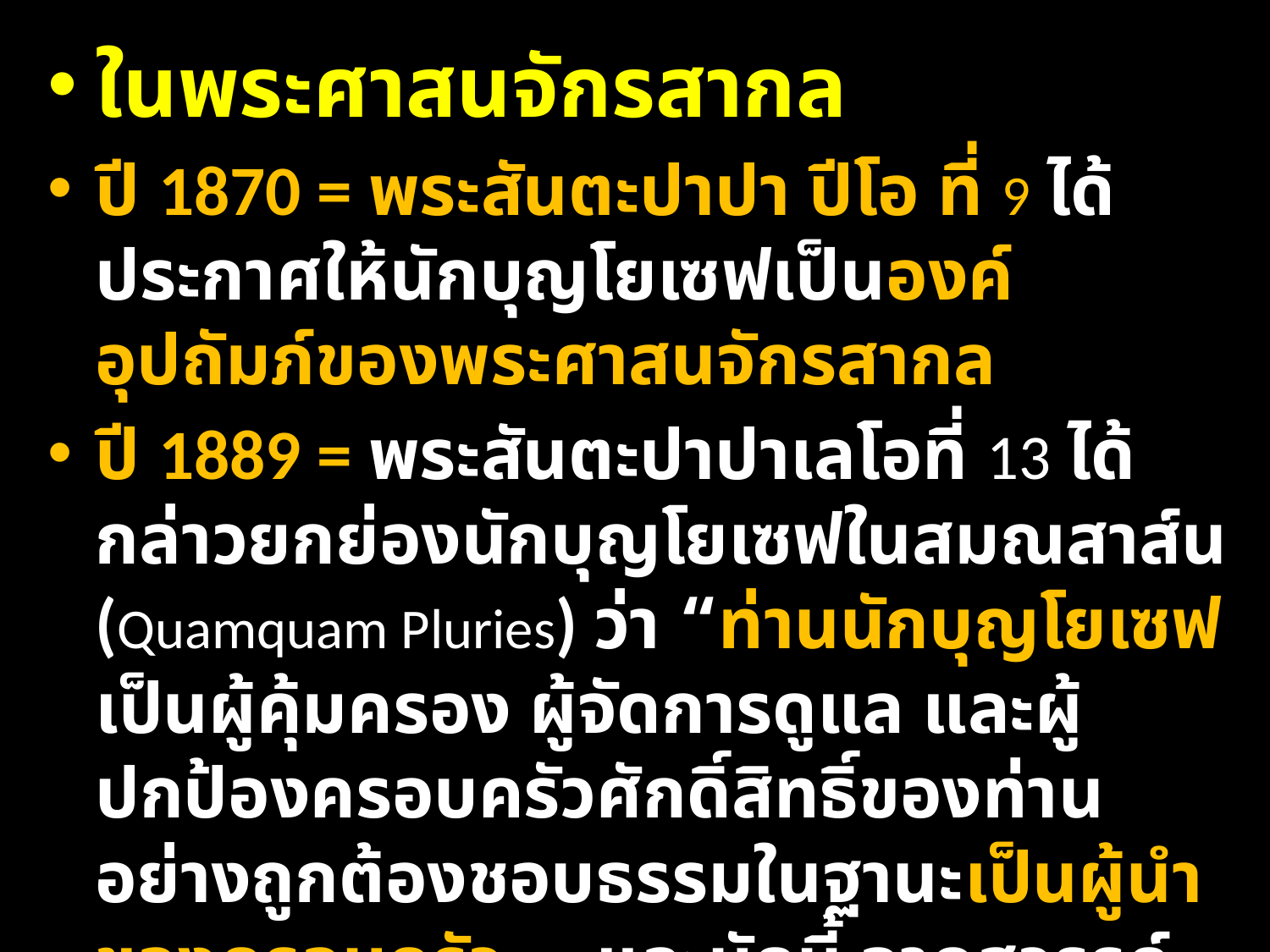

ในพระศาสนจักรสากล
ปี 1870 = พระสันตะปาปา ปีโอ ที่ 9 ได้ประกาศให้นักบุญโยเซฟเป็นองค์อุปถัมภ์ของพระศาสนจักรสากล
ปี 1889 = พระสันตะปาปาเลโอที่ 13 ได้กล่าวยกย่องนักบุญโยเซฟในสมณสาส์น (Quamquam Pluries) ว่า “ท่านนักบุญโยเซฟเป็นผู้คุ้มครอง ผู้จัดการดูแล และผู้ปกป้องครอบครัวศักดิ์สิทธิ์ของท่านอย่างถูกต้องชอบธรรมในฐานะเป็นผู้นำของครอบครัว ... และบัดนี้ จากสวรรค์ ท่านได้เป็นผู้ปกป้องคุ้มครองและผู้ช่วยเหลือของพระศาสนจักรของพระเยซูคริสตเจ้า”